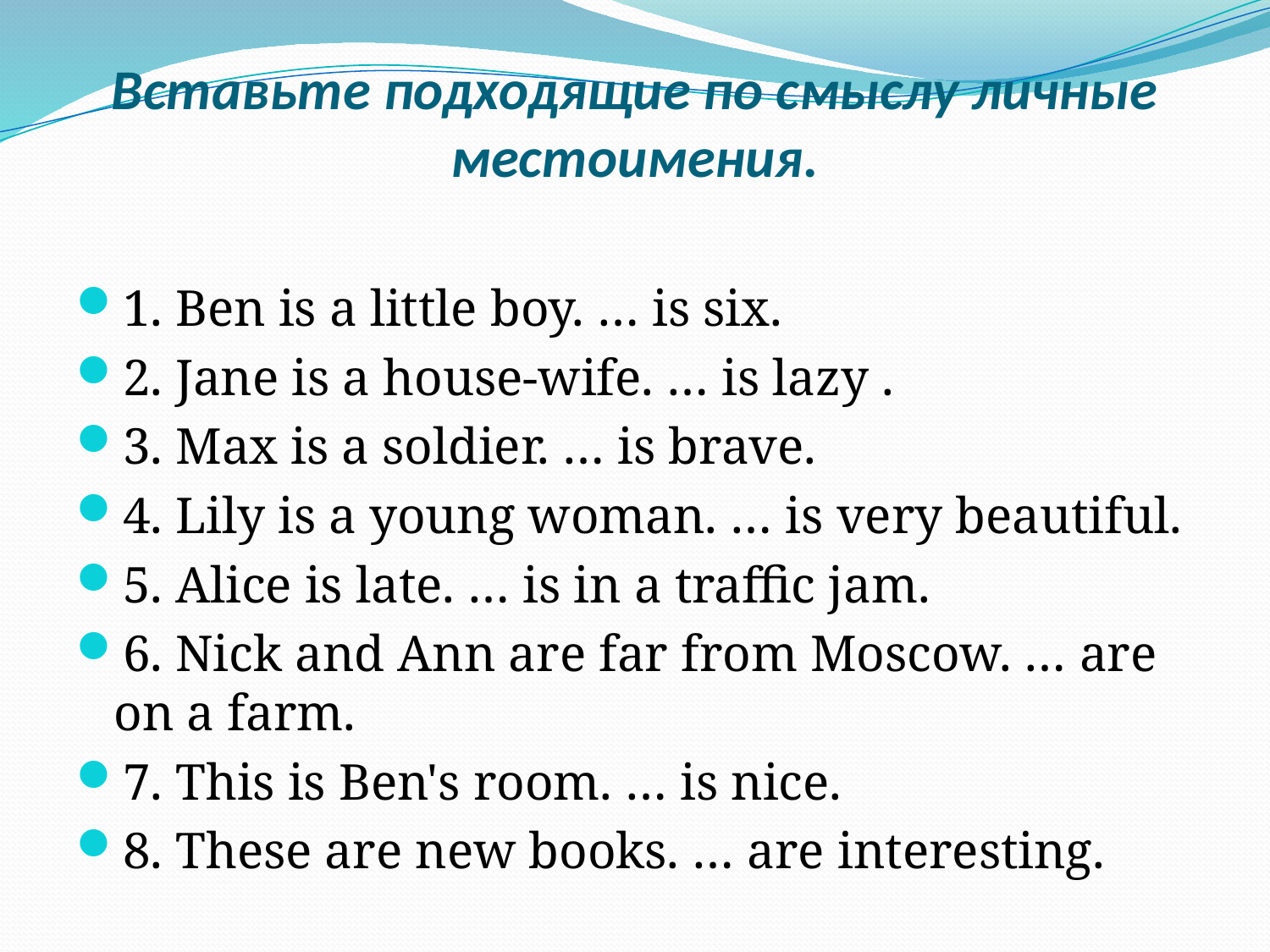

# Вставьте подходящие по смыслу личные местоимения.

1. Ben is a little boy. … is six.
2. Jane is a house-wife. … is lazy .
3. Max is a soldier. … is brave.
4. Lily is a young woman. … is very beautiful.
5. Alice is late. … is in a traffic jam.
6. Nick and Ann are far from Moscow. … are on a farm.
7. This is Ben's room. … is nice.
8. These are new books. … are interesting.